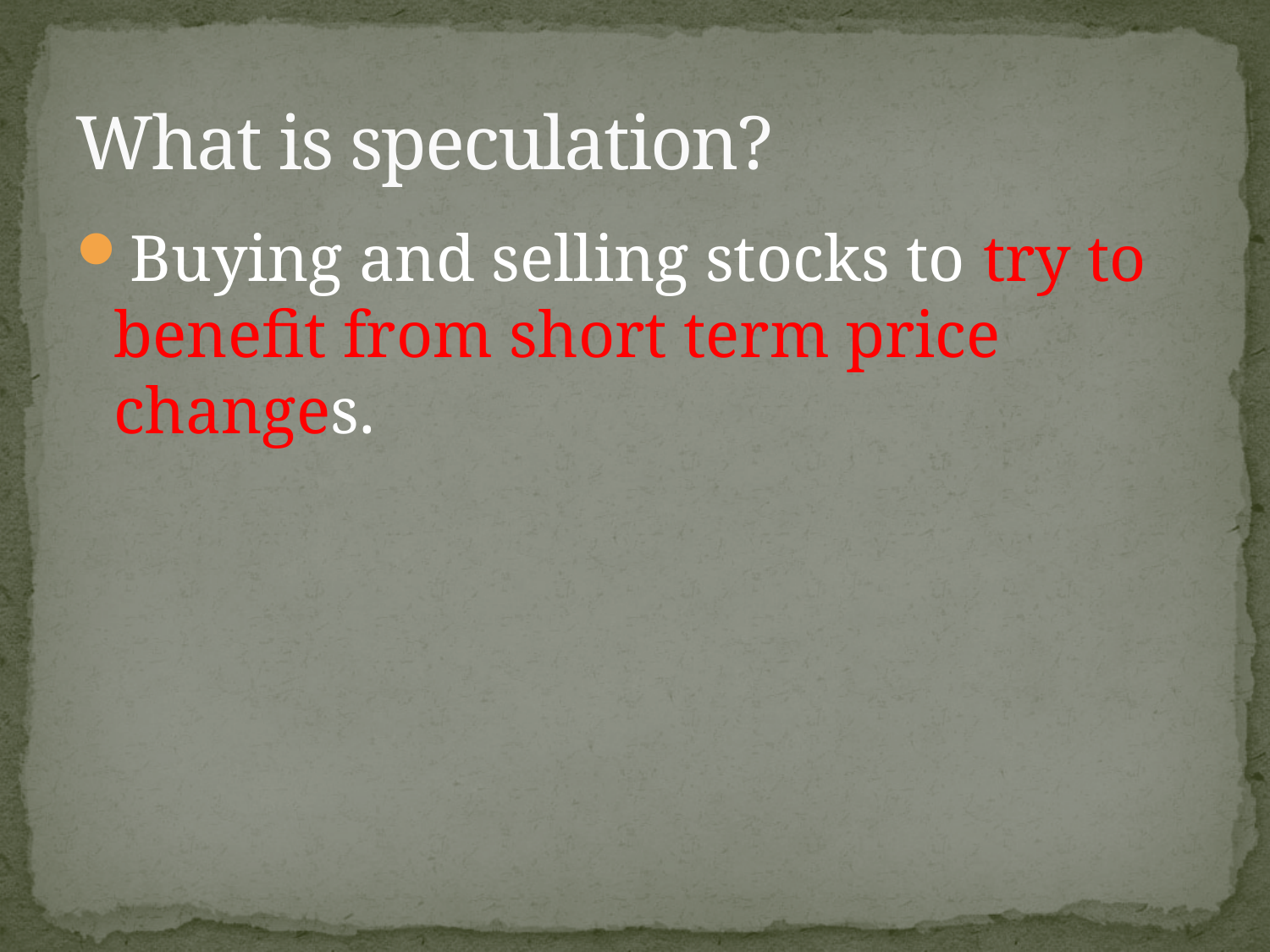

# What is speculation?
Buying and selling stocks to try to benefit from short term price changes.